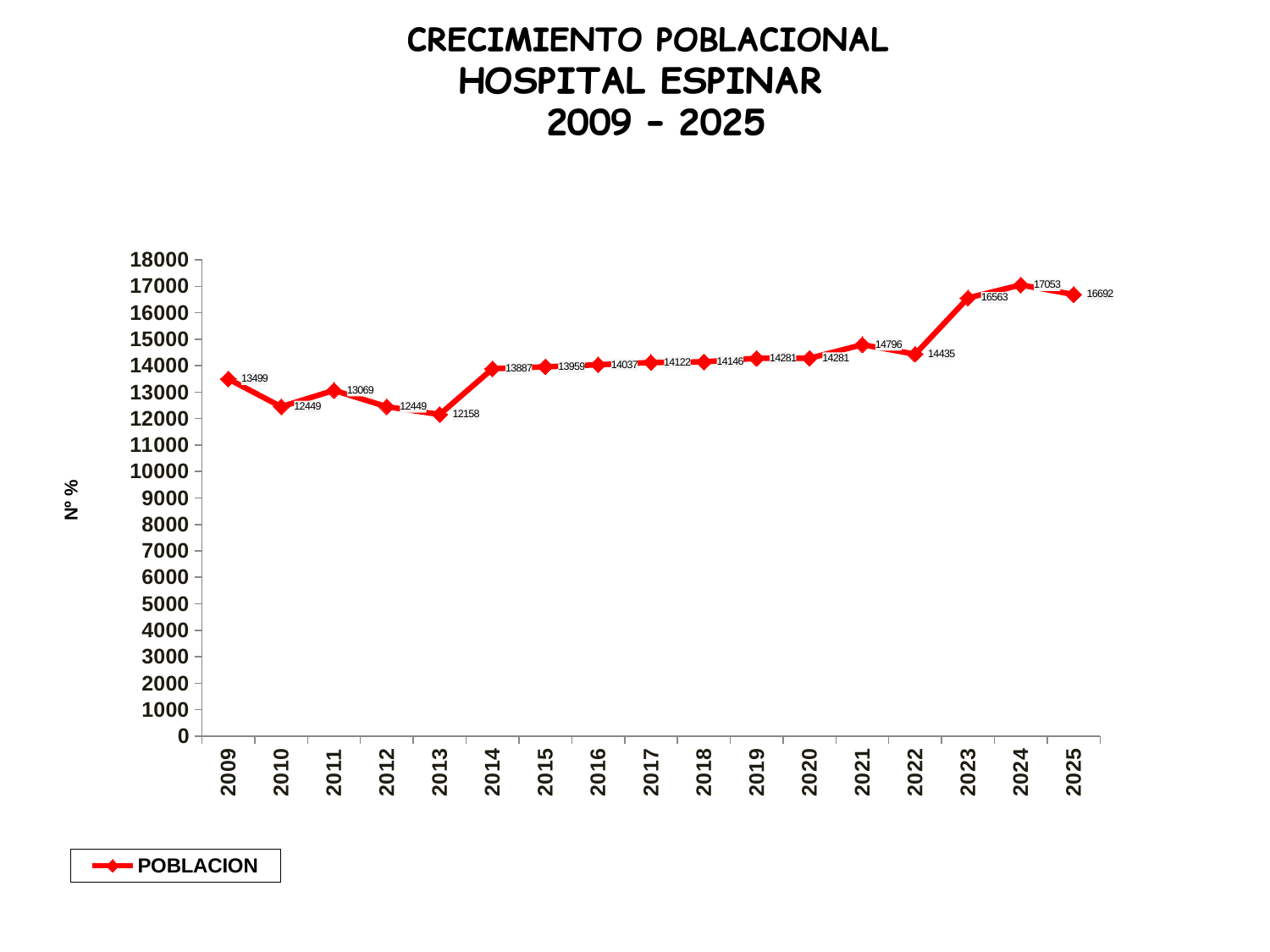

CRECIMIENTO POBLACIONAL
HOSPITAL ESPINAR
 2009 – 2025

### Chart

| Category | POBLACION |
|---|---|
| 2009 | 13499.0 |
| 2010 | 12449.0 |
| 2011 | 13069.0 |
| 2012 | 12449.0 |
| 2013 | 12158.0 |
| 2014 | 13887.0 |
| 2015 | 13959.0 |
| 2016 | 14037.0 |
| 2017 | 14122.0 |
| 2018 | 14146.0 |
| 2019 | 14281.0 |
| 2020 | 14281.0 |
| 2021 | 14796.0 |
| 2022 | 14435.0 |
| 2023 | 16563.0 |
| 2024 | 17053.0 |
| 2025 | 16692.0 |